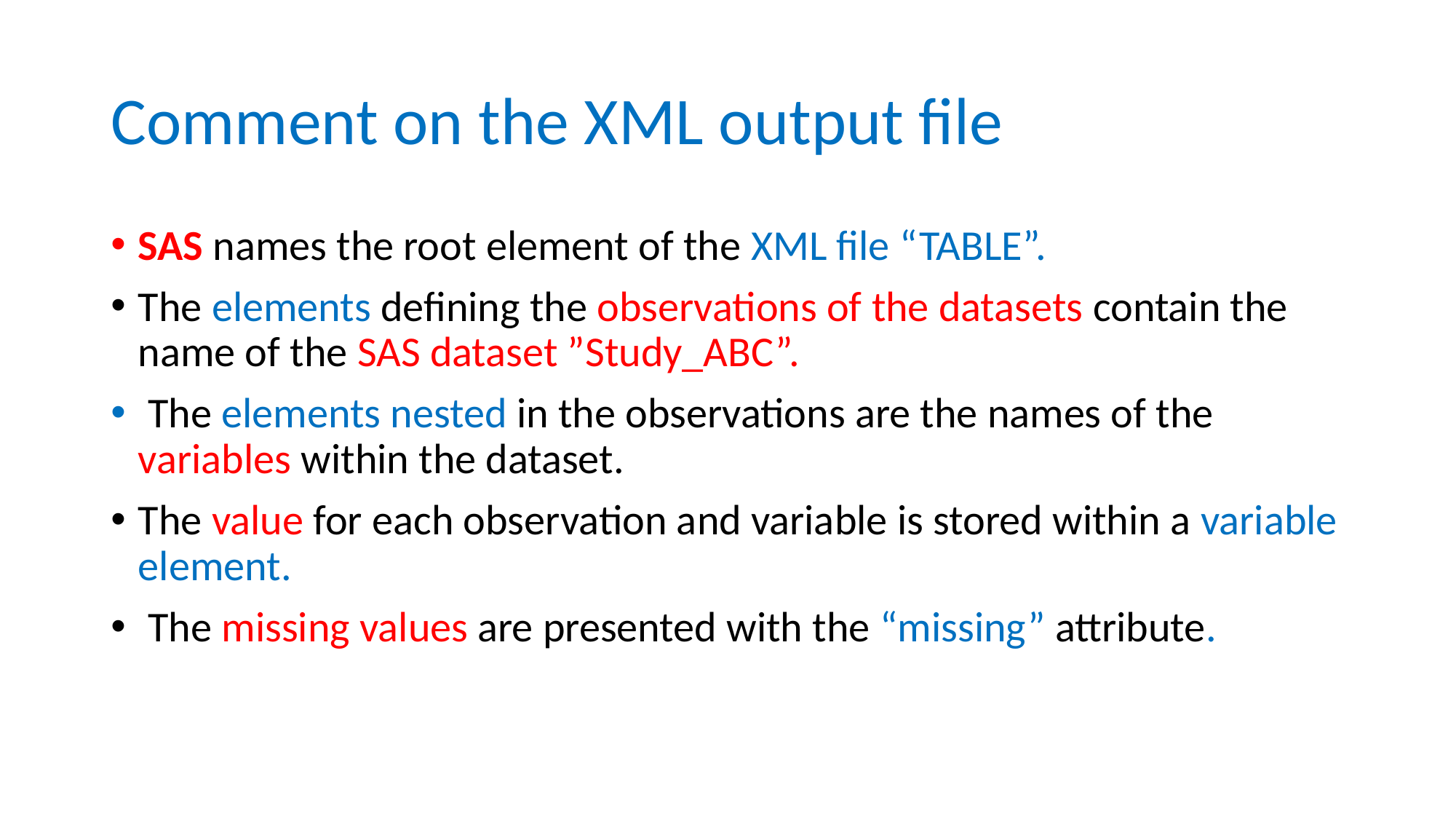

# Comment on the XML output file
SAS names the root element of the XML file “TABLE”.
The elements defining the observations of the datasets contain the name of the SAS dataset ”Study_ABC”.
 The elements nested in the observations are the names of the variables within the dataset.
The value for each observation and variable is stored within a variable element.
 The missing values are presented with the “missing” attribute.